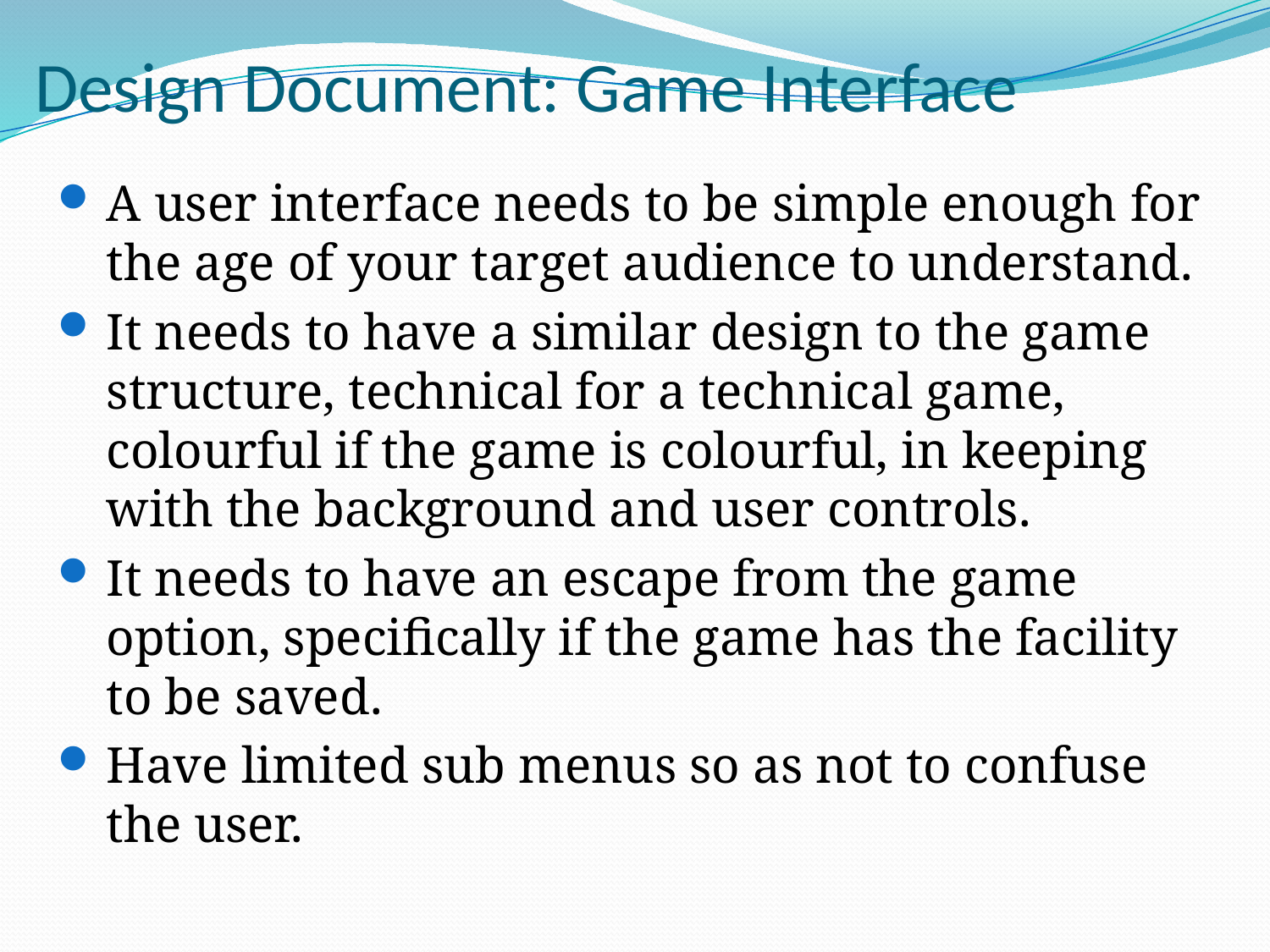

# Design Document: Game Interface
A user interface needs to be simple enough for the age of your target audience to understand.
It needs to have a similar design to the game structure, technical for a technical game, colourful if the game is colourful, in keeping with the background and user controls.
It needs to have an escape from the game option, specifically if the game has the facility to be saved.
Have limited sub menus so as not to confuse the user.